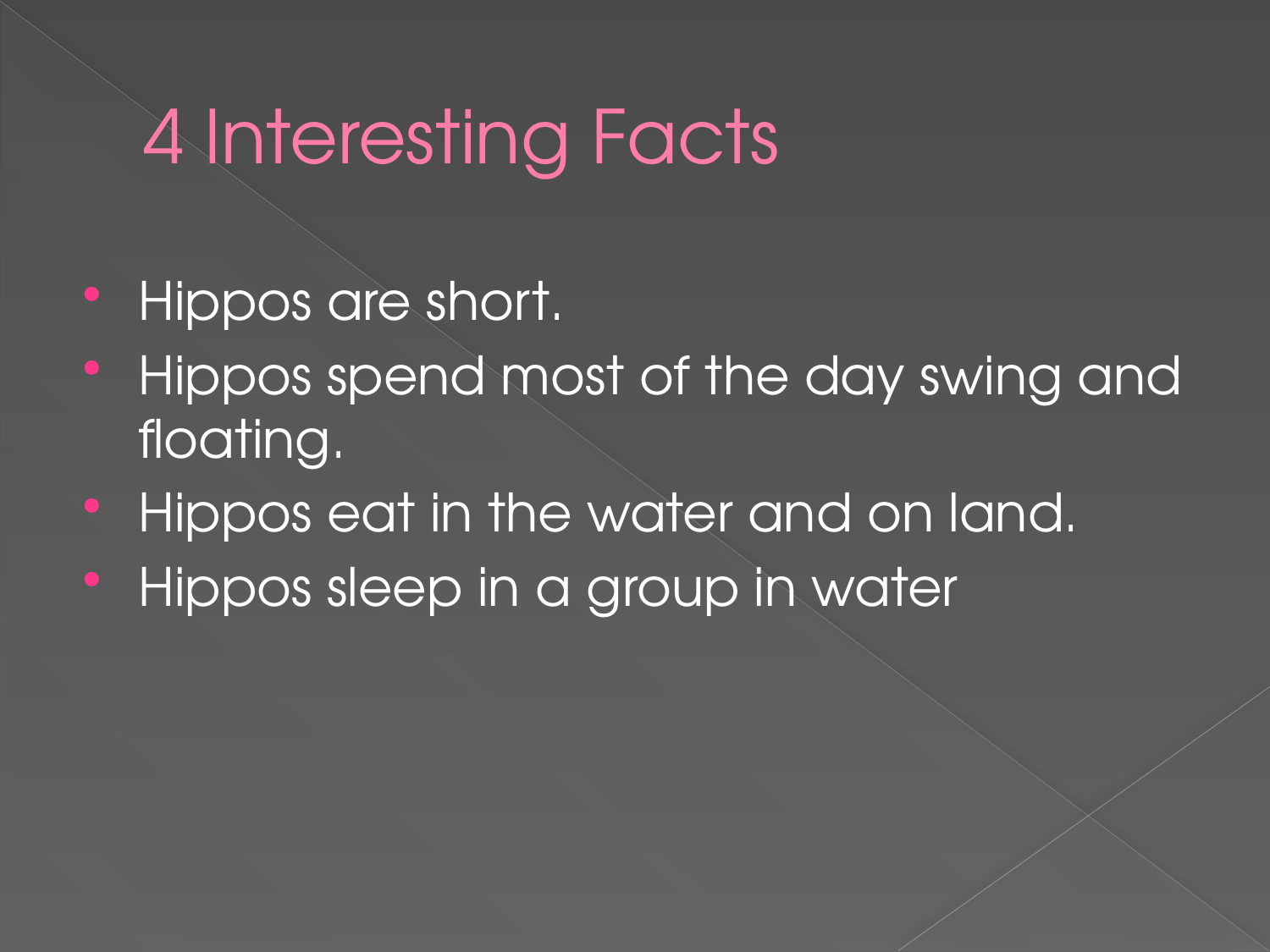

# 4 Interesting Facts
Hippos are short.
Hippos spend most of the day swing and floating.
Hippos eat in the water and on land.
Hippos sleep in a group in water